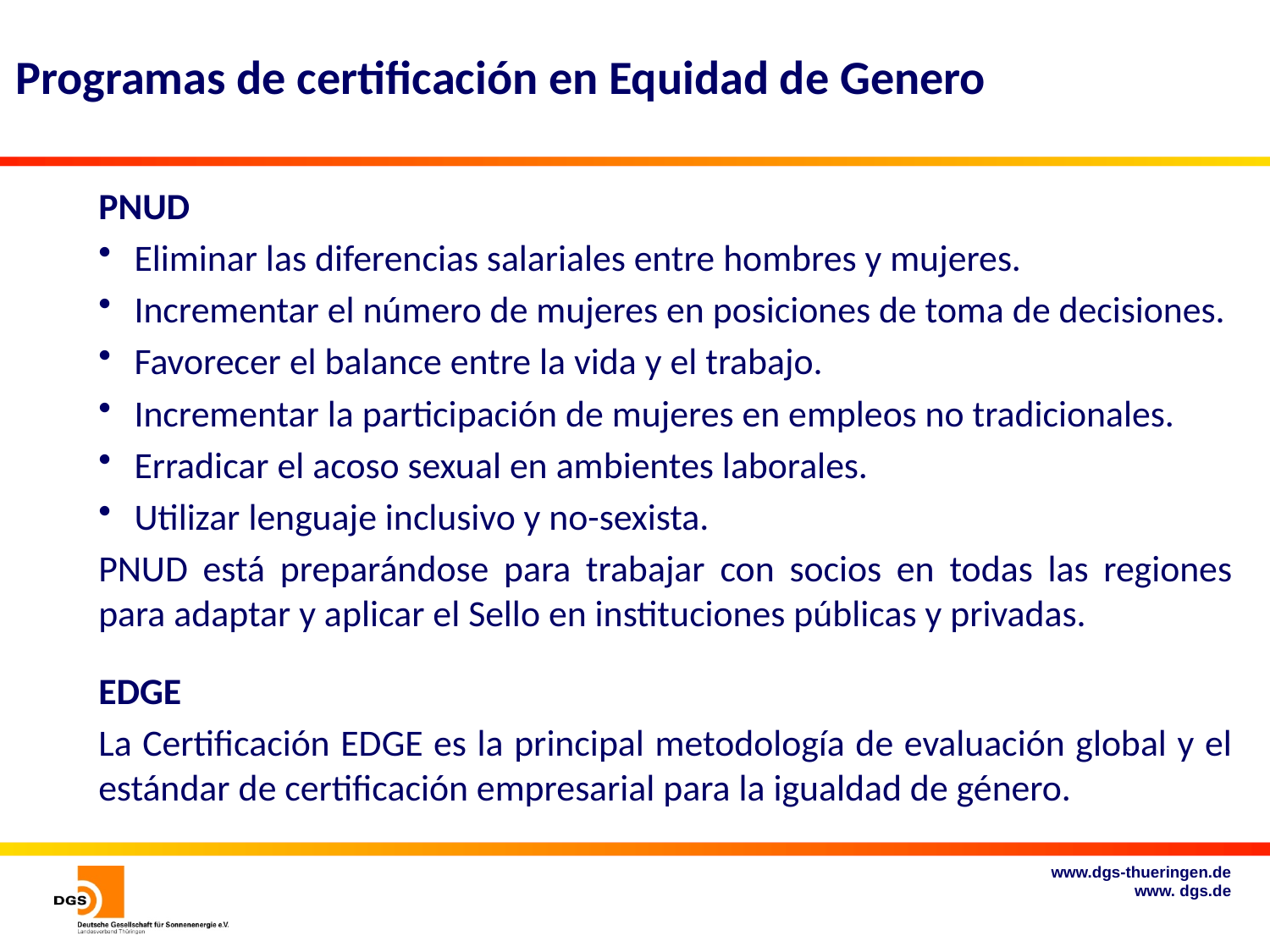

# Programas de certificación en Equidad de Genero
PNUD
Eliminar las diferencias salariales entre hombres y mujeres.
Incrementar el número de mujeres en posiciones de toma de decisiones.
Favorecer el balance entre la vida y el trabajo.
Incrementar la participación de mujeres en empleos no tradicionales.
Erradicar el acoso sexual en ambientes laborales.
Utilizar lenguaje inclusivo y no-sexista.
PNUD está preparándose para trabajar con socios en todas las regiones para adaptar y aplicar el Sello en instituciones públicas y privadas.

EDGE
La Certificación EDGE es la principal metodología de evaluación global y el estándar de certificación empresarial para la igualdad de género.